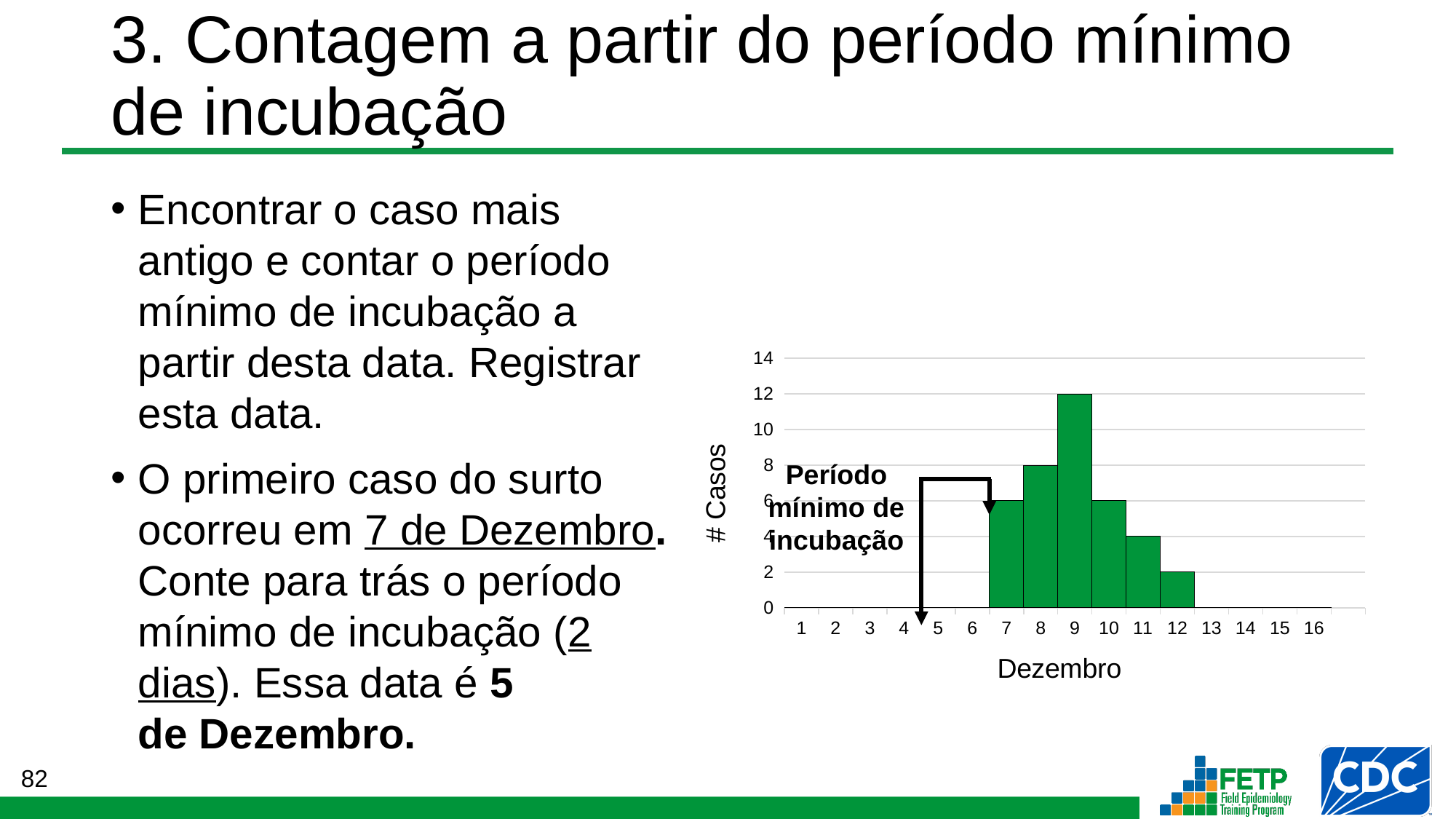

# 3. Contagem a partir do período mínimo de incubação
Encontrar o caso mais antigo e contar o período mínimo de incubação a partir desta data. Registrar esta data.
O primeiro caso do surto ocorreu em 7 de Dezembro. Conte para trás o período mínimo de incubação (2 dias). Essa data é 5
de Dezembro.

### Chart

| Category | Número de casos |
|---|---|
| 1 | 0.0 |
| 2 | 0.0 |
| 3 | 0.0 |
| 4 | 0.0 |
| 5 | 0.0 |
| 6 | 0.0 |
| 7 | 6.0 |
| 8 | 8.0 |
| 9 | 12.0 |
| 10 | 6.0 |
| 11 | 4.0 |
| 12 | 2.0 |
| 13 | 0.0 |
| 14 | 0.0 |
| 15 | 0.0 |
| 16 | 0.0 |
|  | None |
Período mínimo de incubação